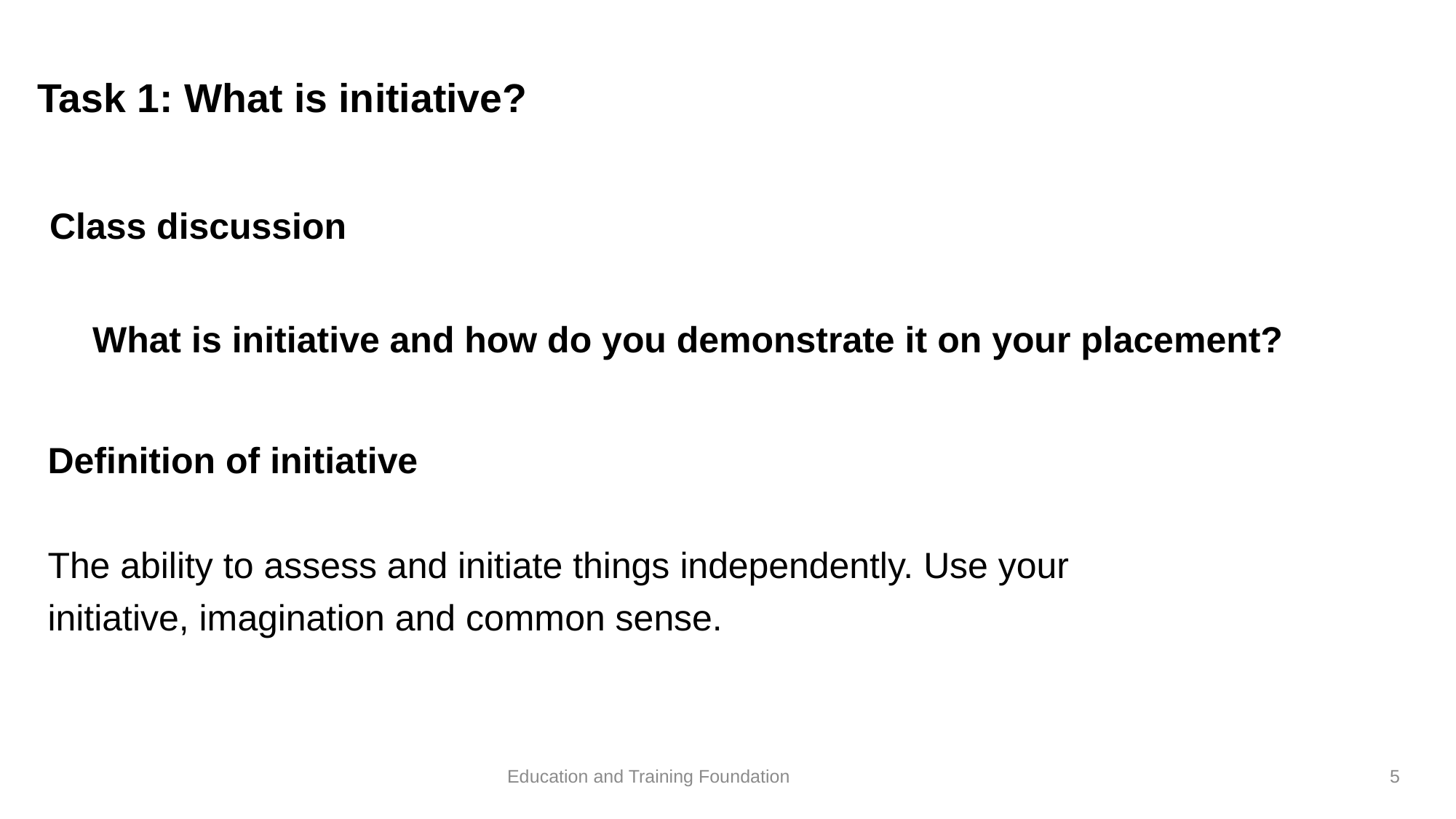

# Task 1: What is initiative?
Class discussion

What is initiative and how do you demonstrate it on your placement?

Definition of initiative

The ability to assess and initiate things independently. Use your initiative, imagination and common sense.
Education and Training Foundation
5